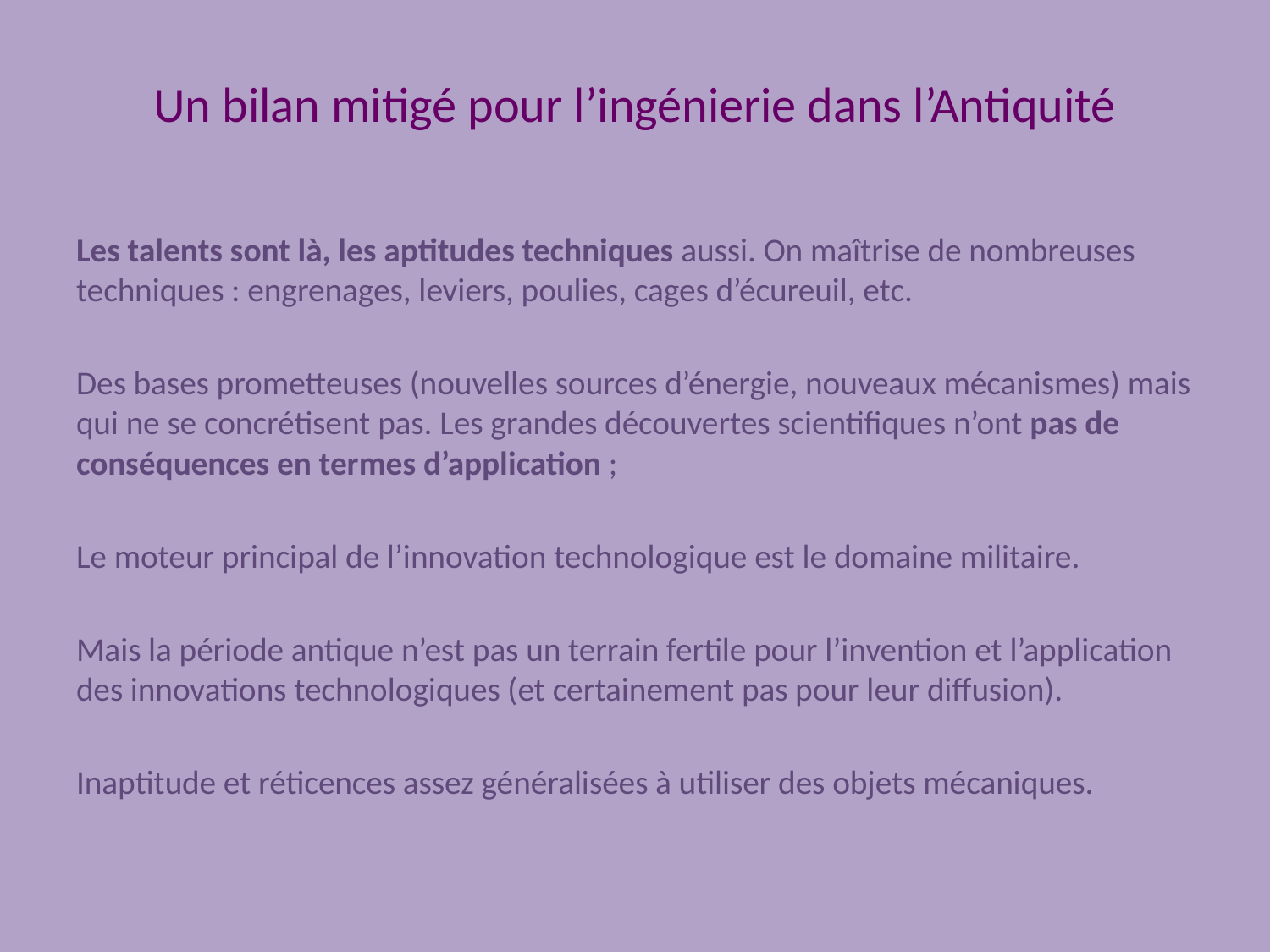

# Un bilan mitigé pour l’ingénierie dans l’Antiquité
Les talents sont là, les aptitudes techniques aussi. On maîtrise de nombreuses techniques : engrenages, leviers, poulies, cages d’écureuil, etc.

Des bases prometteuses (nouvelles sources d’énergie, nouveaux mécanismes) mais qui ne se concrétisent pas. Les grandes découvertes scientifiques n’ont pas de conséquences en termes d’application ;

Le moteur principal de l’innovation technologique est le domaine militaire.

Mais la période antique n’est pas un terrain fertile pour l’invention et l’application des innovations technologiques (et certainement pas pour leur diffusion).

Inaptitude et réticences assez généralisées à utiliser des objets mécaniques.